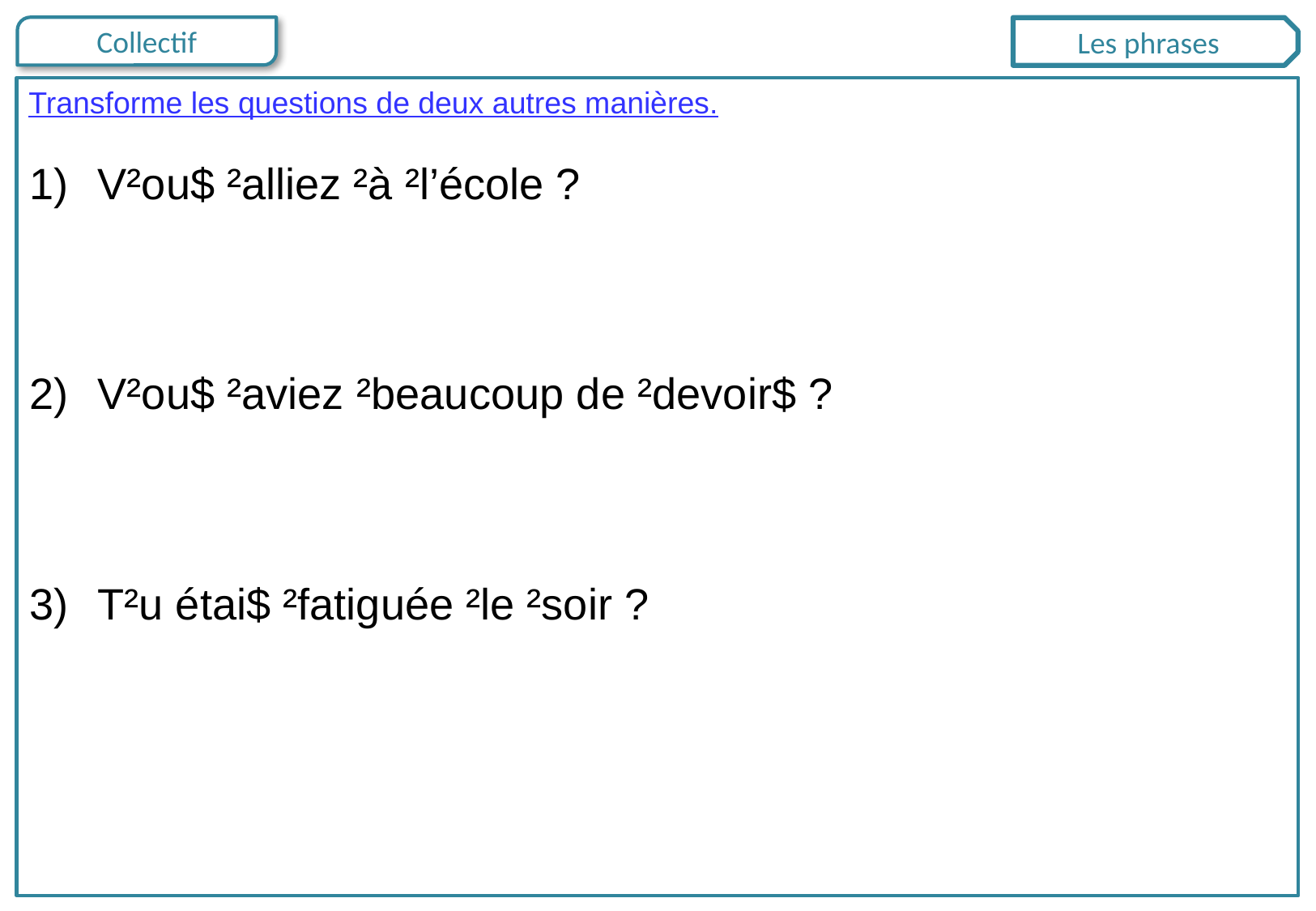

Les phrases
Transforme les questions de deux autres manières.
V²ou$ ²alliez ²à ²l’école ?
V²ou$ ²aviez ²beaucoup de ²devoir$ ?
T²u étai$ ²fatiguée ²le ²soir ?